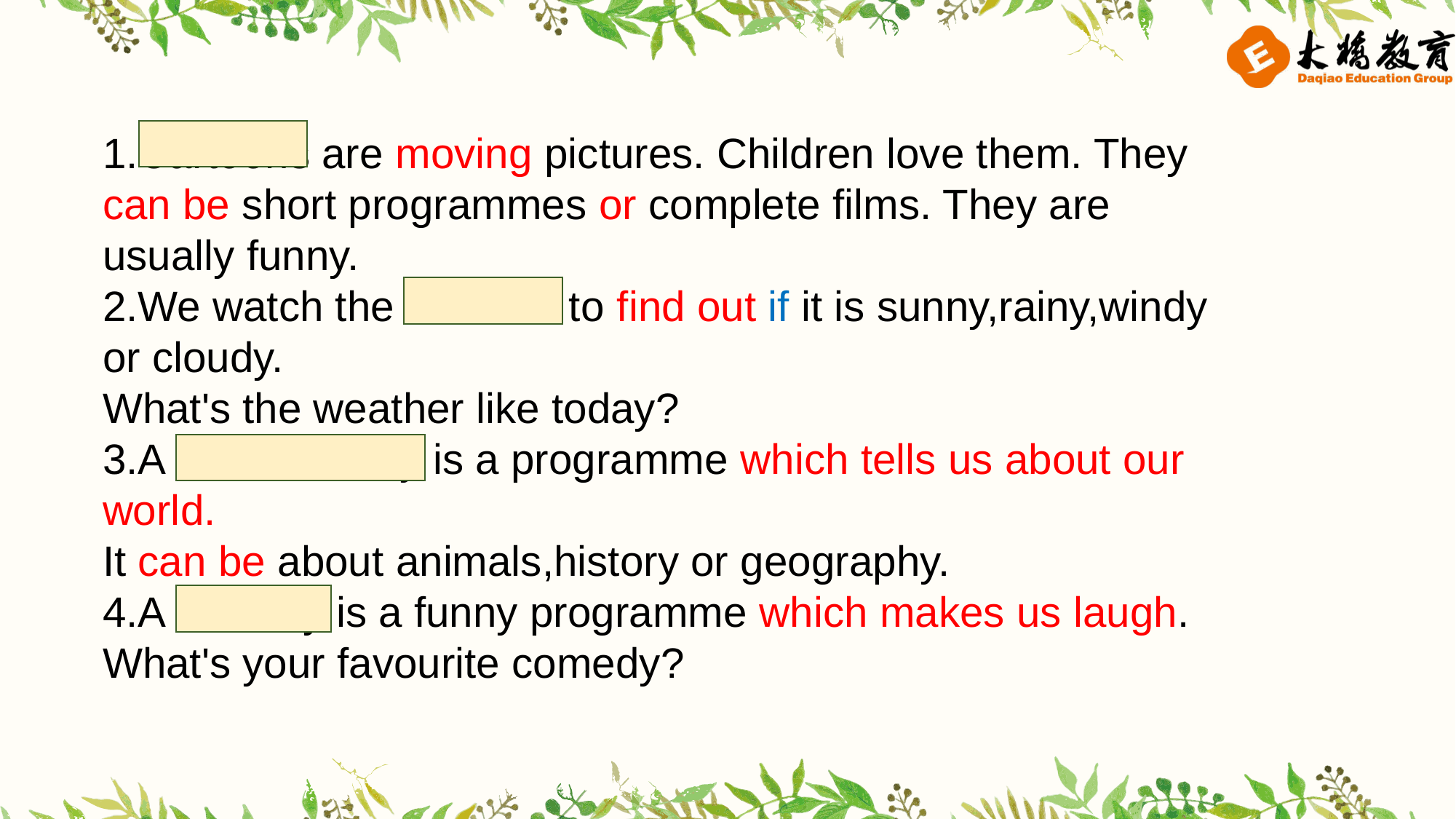

1.Cartoons are moving pictures. Children love them. They can be short programmes or complete films. They are usually funny.
2.We watch the weather to find out if it is sunny,rainy,windy or cloudy.
What's the weather like today?
3.A documentary is a programme which tells us about our world.
It can be about animals,history or geography.
4.A comedy is a funny programme which makes us laugh. What's your favourite comedy?